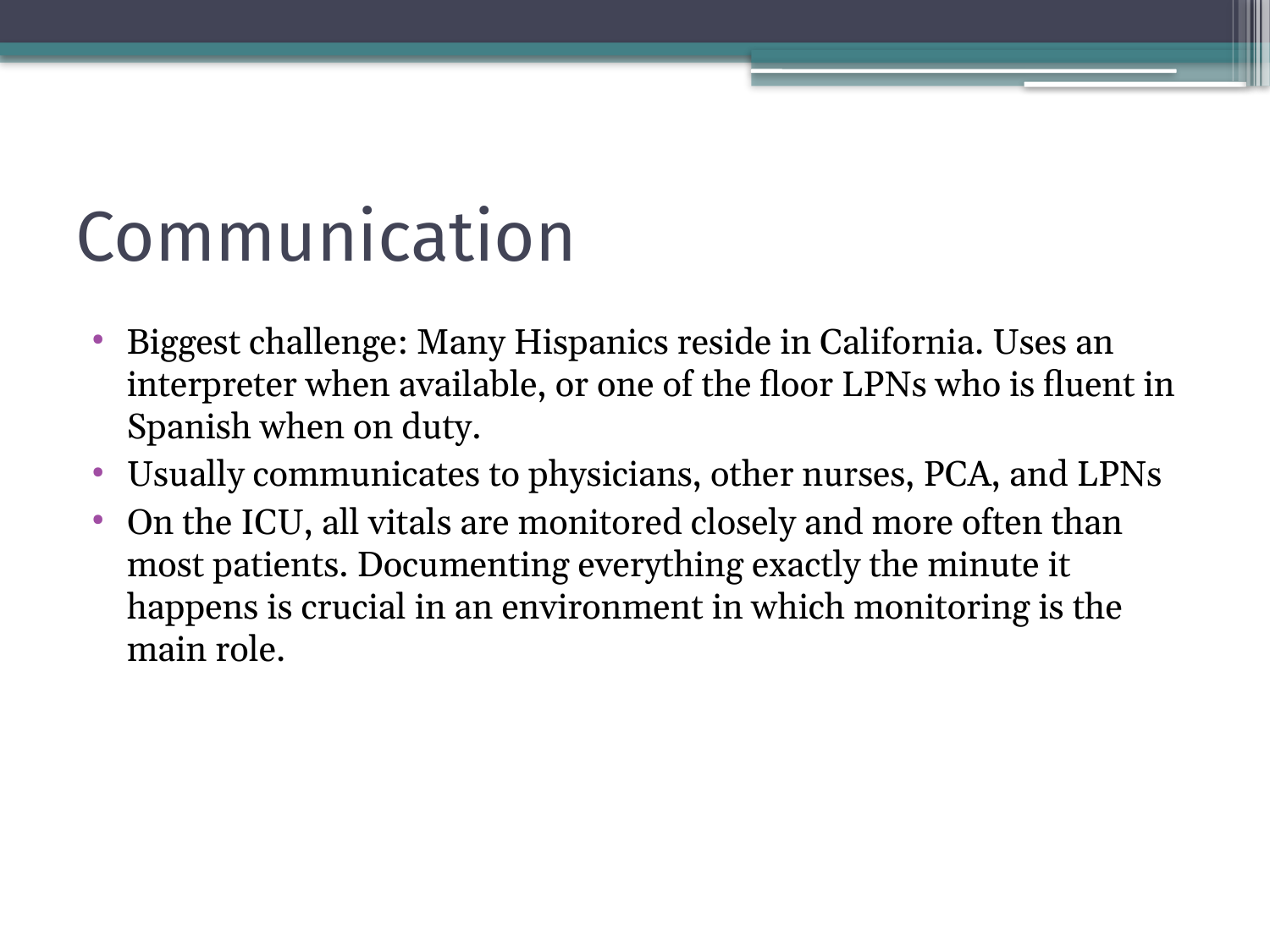

# Communication
Biggest challenge: Many Hispanics reside in California. Uses an interpreter when available, or one of the floor LPNs who is fluent in Spanish when on duty.
Usually communicates to physicians, other nurses, PCA, and LPNs
On the ICU, all vitals are monitored closely and more often than most patients. Documenting everything exactly the minute it happens is crucial in an environment in which monitoring is the main role.